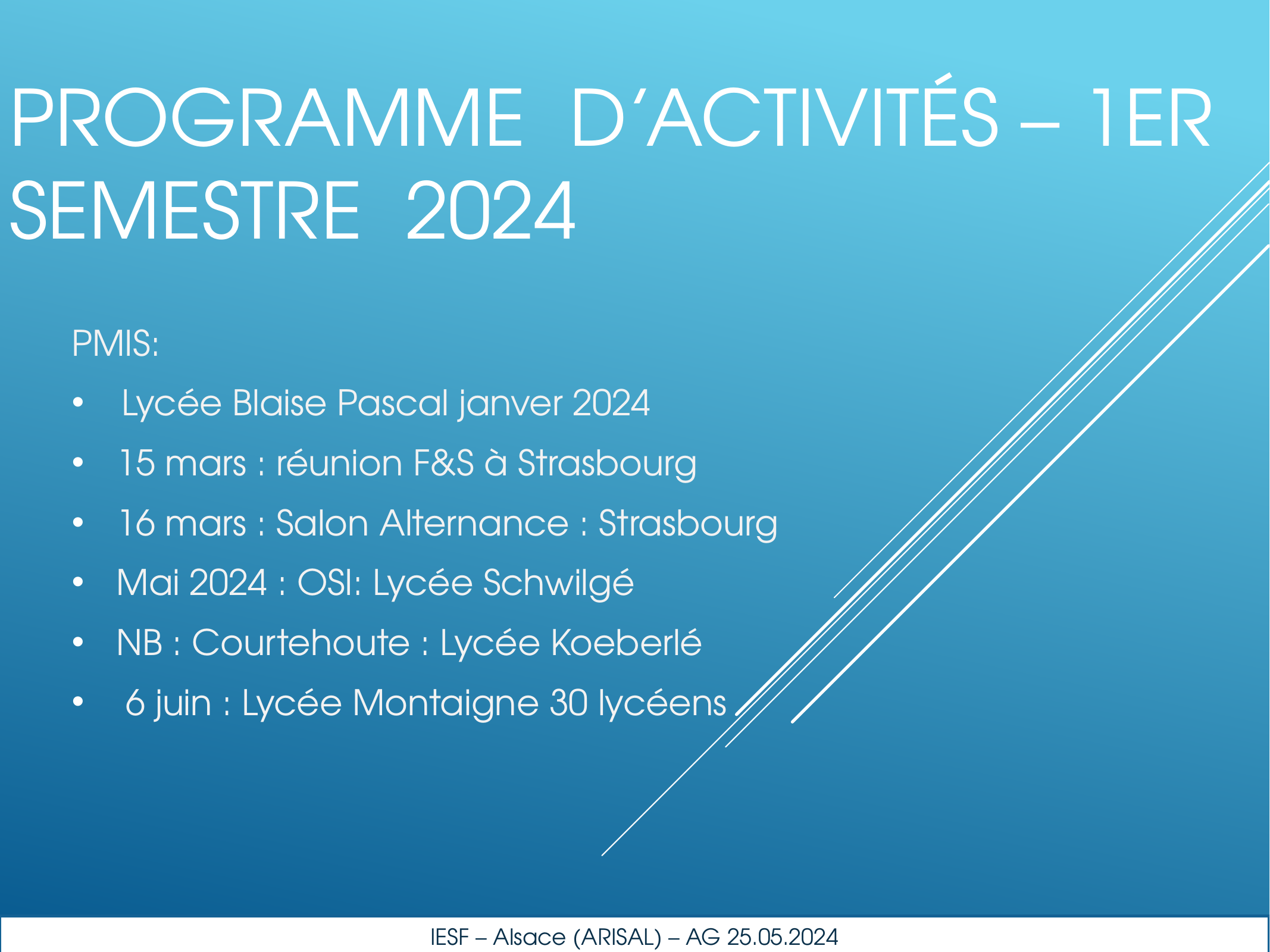

# Programme  d’activités – 1er semestre  2024

PMIS:
Lycée Blaise Pascal janver 2024
15 mars : réunion F&S à Strasbourg
16 mars : Salon Alternance : Strasbourg
Mai 2024 : OSI: Lycée Schwilgé
NB : Courtehoute : Lycée Koeberlé
6 juin : Lycée Montaigne 30 lycéens
IESF – Alsace (ARISAL) – AG 25.05.2024